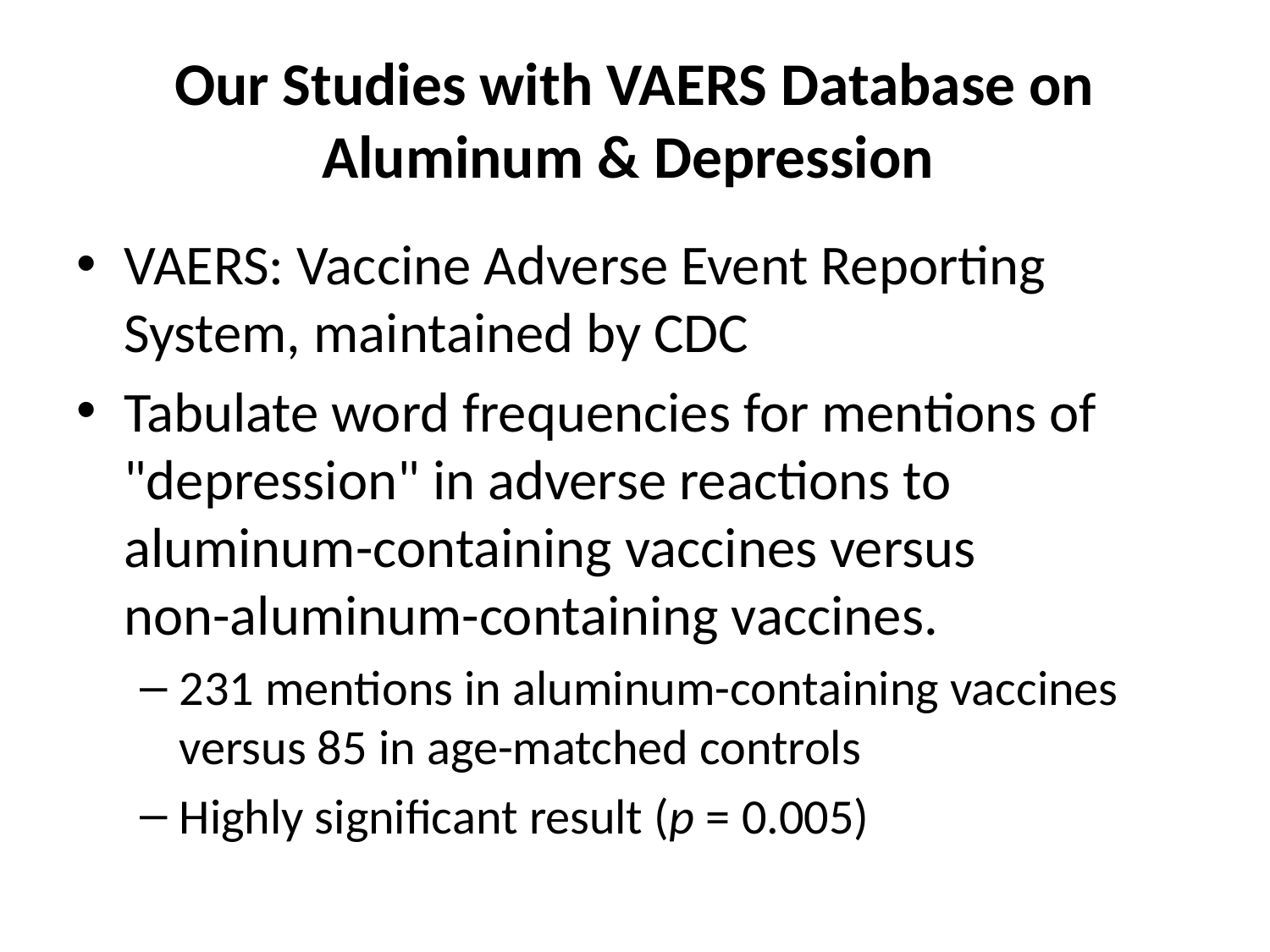

# Our Studies with VAERS Database on Aluminum & Depression
VAERS: Vaccine Adverse Event Reporting System, maintained by CDC
Tabulate word frequencies for mentions of "depression" in adverse reactions to aluminum-containing vaccines versus          non-aluminum-containing vaccines.
231 mentions in aluminum-containing vaccines versus 85 in age-matched controls
Highly significant result (p = 0.005)